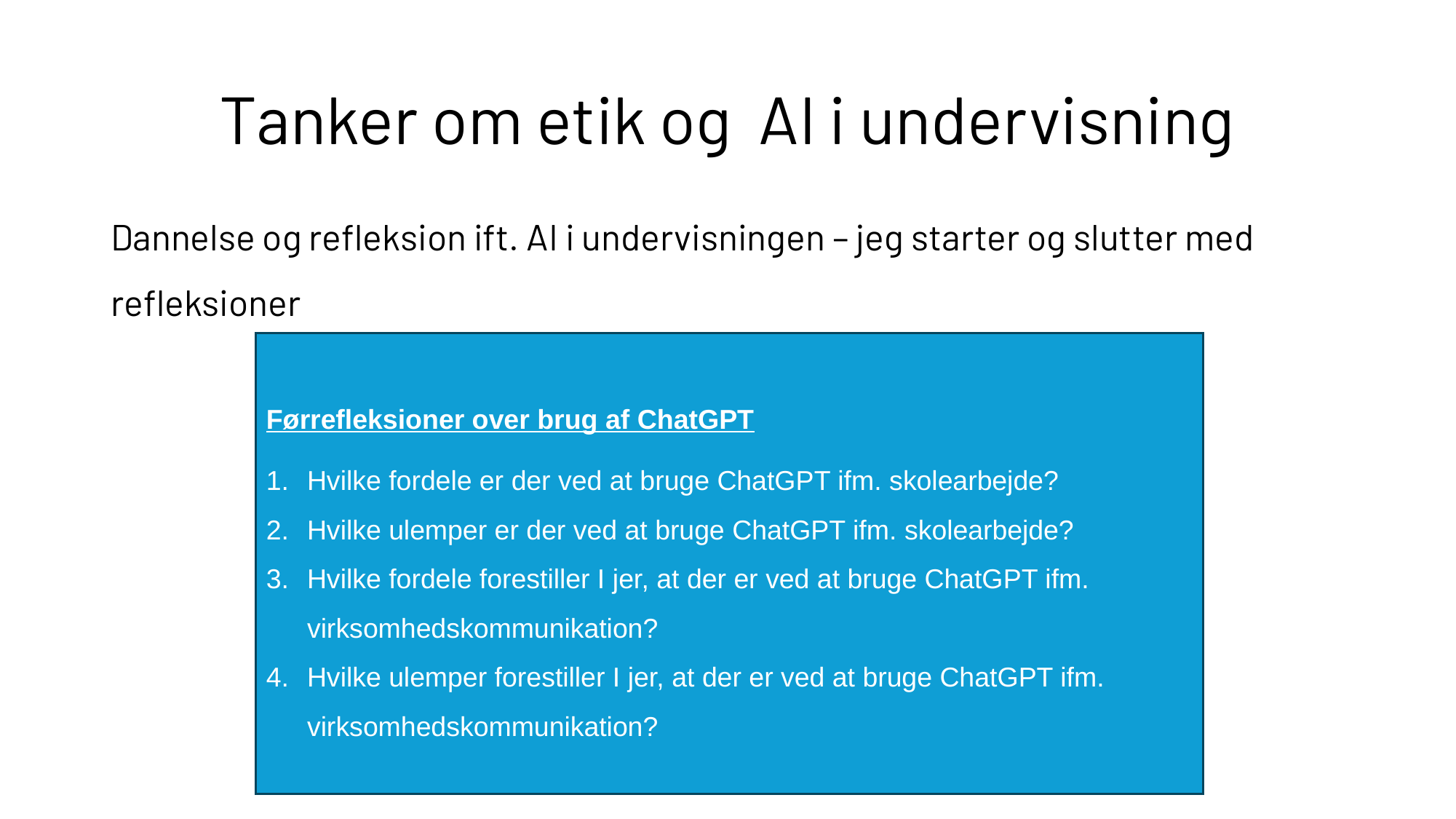

# Tanker om etik og  AI i undervisning
Dannelse og refleksion ift. AI i undervisningen – jeg starter og slutter med refleksioner

Førrefleksioner over brug af ChatGPT
Hvilke fordele er der ved at bruge ChatGPT ifm. skolearbejde?
Hvilke ulemper er der ved at bruge ChatGPT ifm. skolearbejde?
Hvilke fordele forestiller I jer, at der er ved at bruge ChatGPT ifm. virksomhedskommunikation?
Hvilke ulemper forestiller I jer, at der er ved at bruge ChatGPT ifm. virksomhedskommunikation?